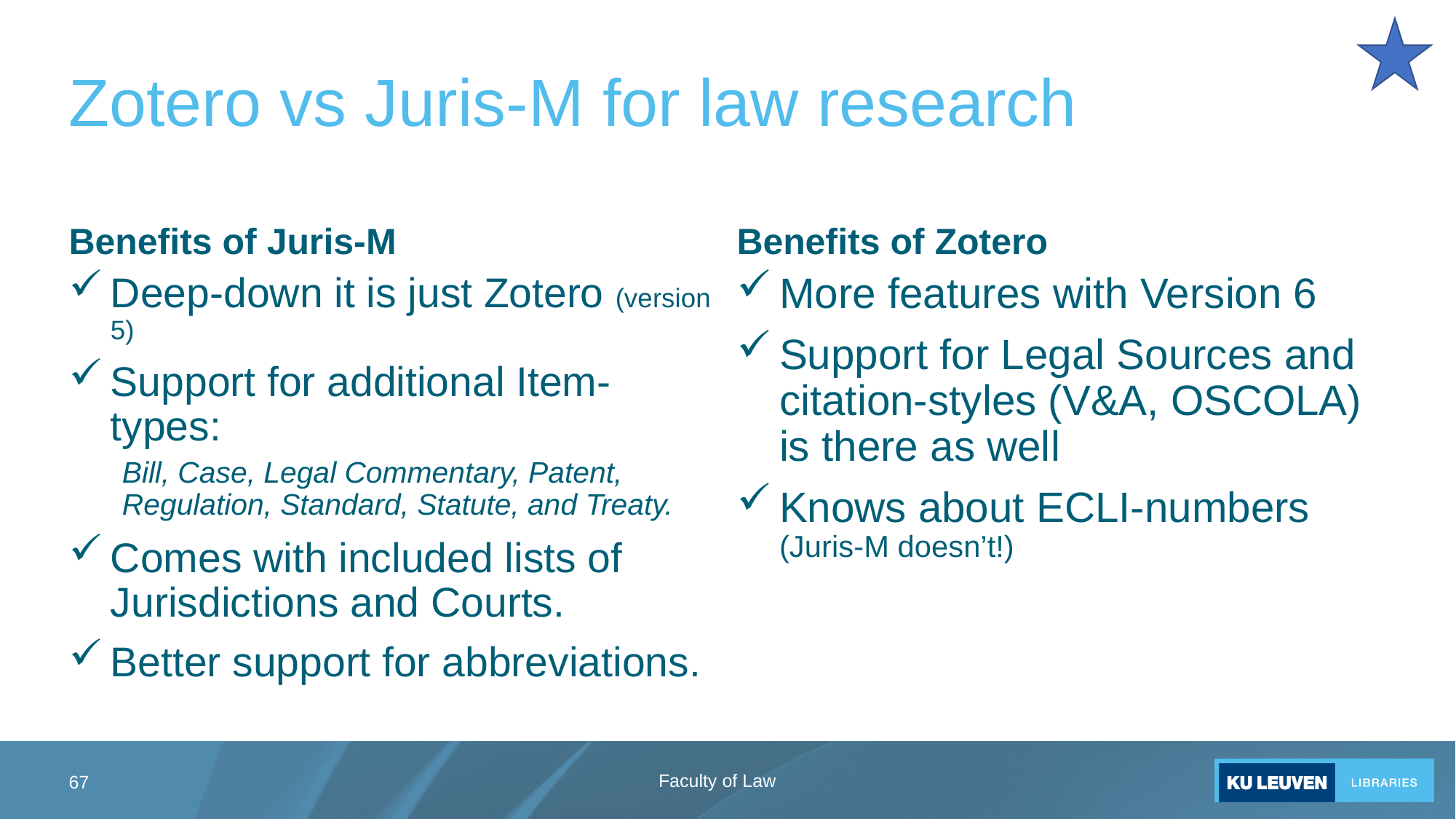

# Zotero vs Juris-M for law research
Benefits of Juris-M
Benefits of Zotero
Deep-down it is just Zotero (version 5)
Support for additional Item-types:
Bill, Case, Legal Commentary, Patent, Regulation, Standard, Statute, and Treaty.
Comes with included lists of Jurisdictions and Courts.
Better support for abbreviations.
More features with Version 6
Support for Legal Sources and citation-styles (V&A, OSCOLA) is there as well
Knows about ECLI-numbers (Juris-M doesn’t!)
Faculty of Law
67